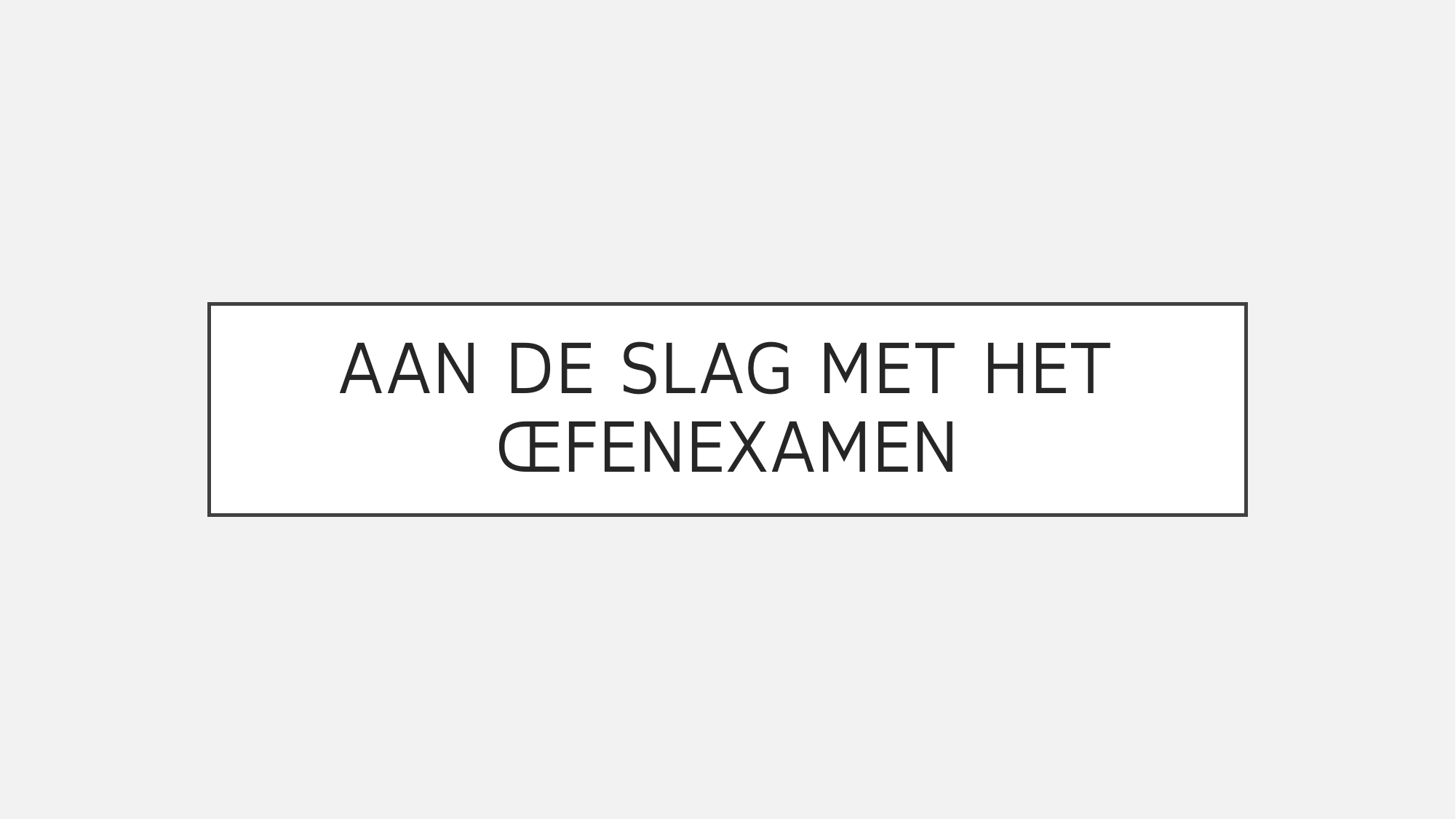

# Aan de slag met het oefenexamen